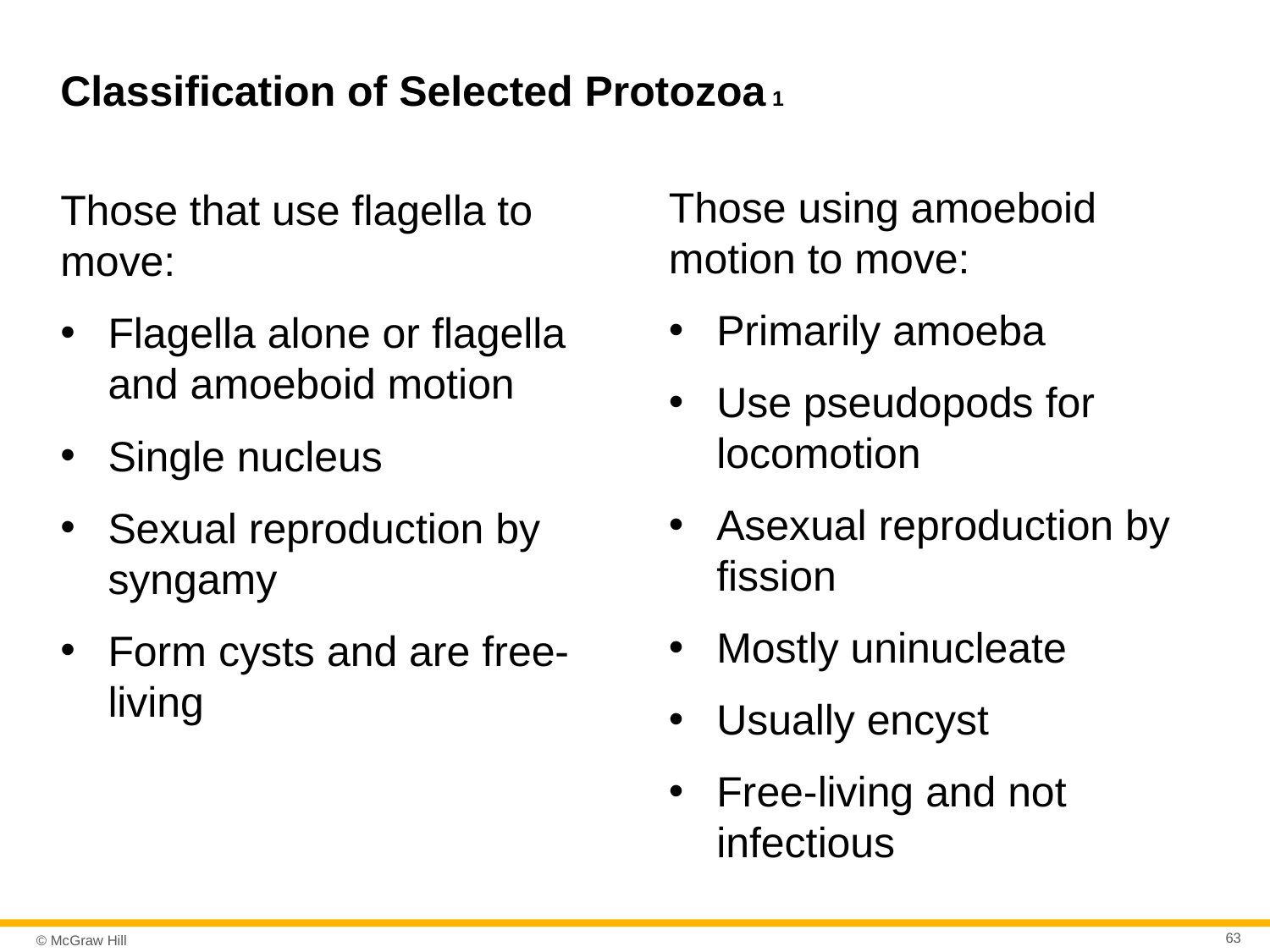

# Classification of Selected Protozoa 1
Those using amoeboid motion to move:
Primarily amoeba
Use pseudopods for locomotion
Asexual reproduction by fission
Mostly uninucleate
Usually encyst
Free-living and not infectious

Those that use flagella to move:
Flagella alone or flagella and amoeboid motion
Single nucleus
Sexual reproduction by syngamy
Form cysts and are free-living